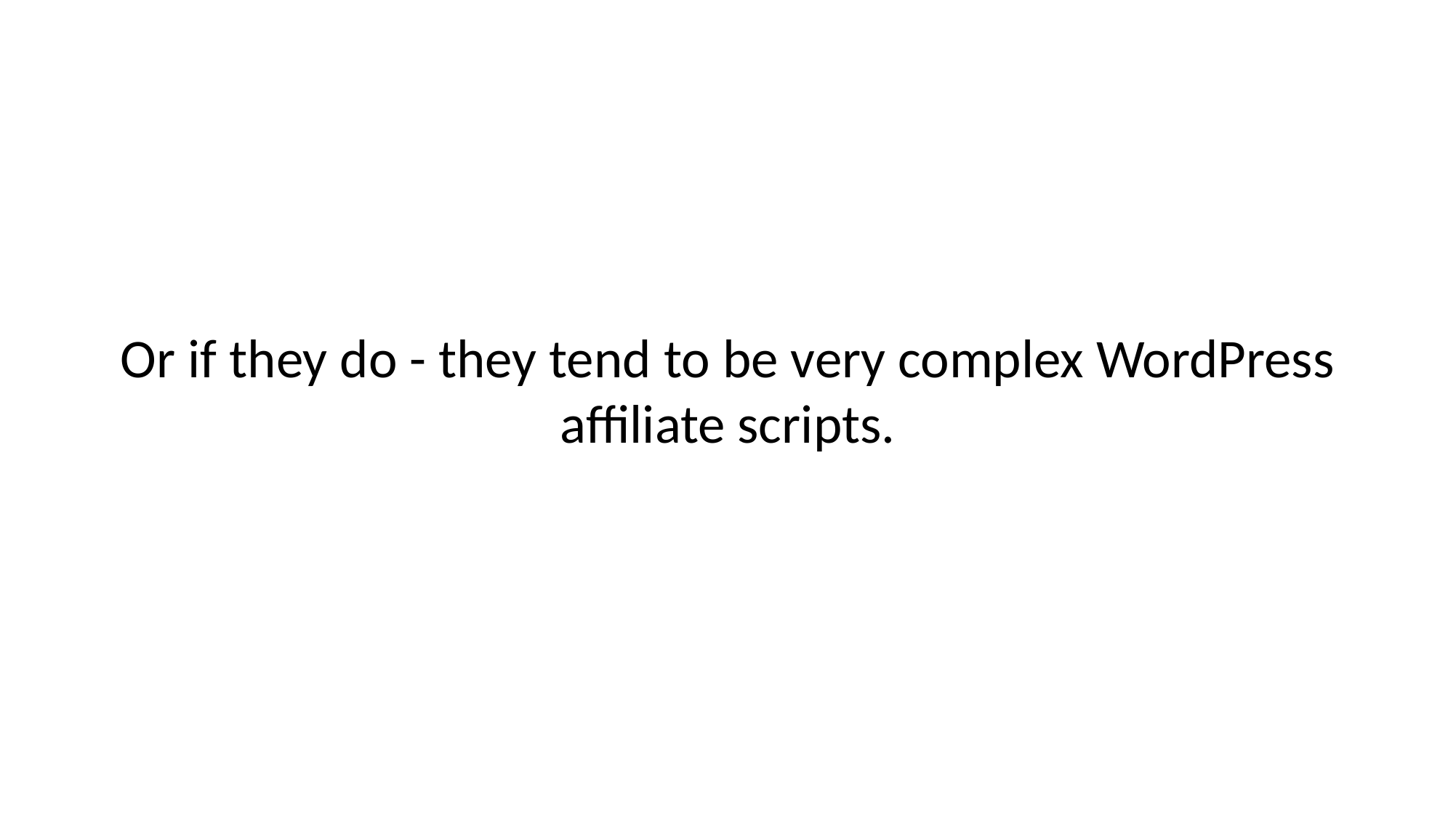

# Or if they do - they tend to be very complex WordPress affiliate scripts.